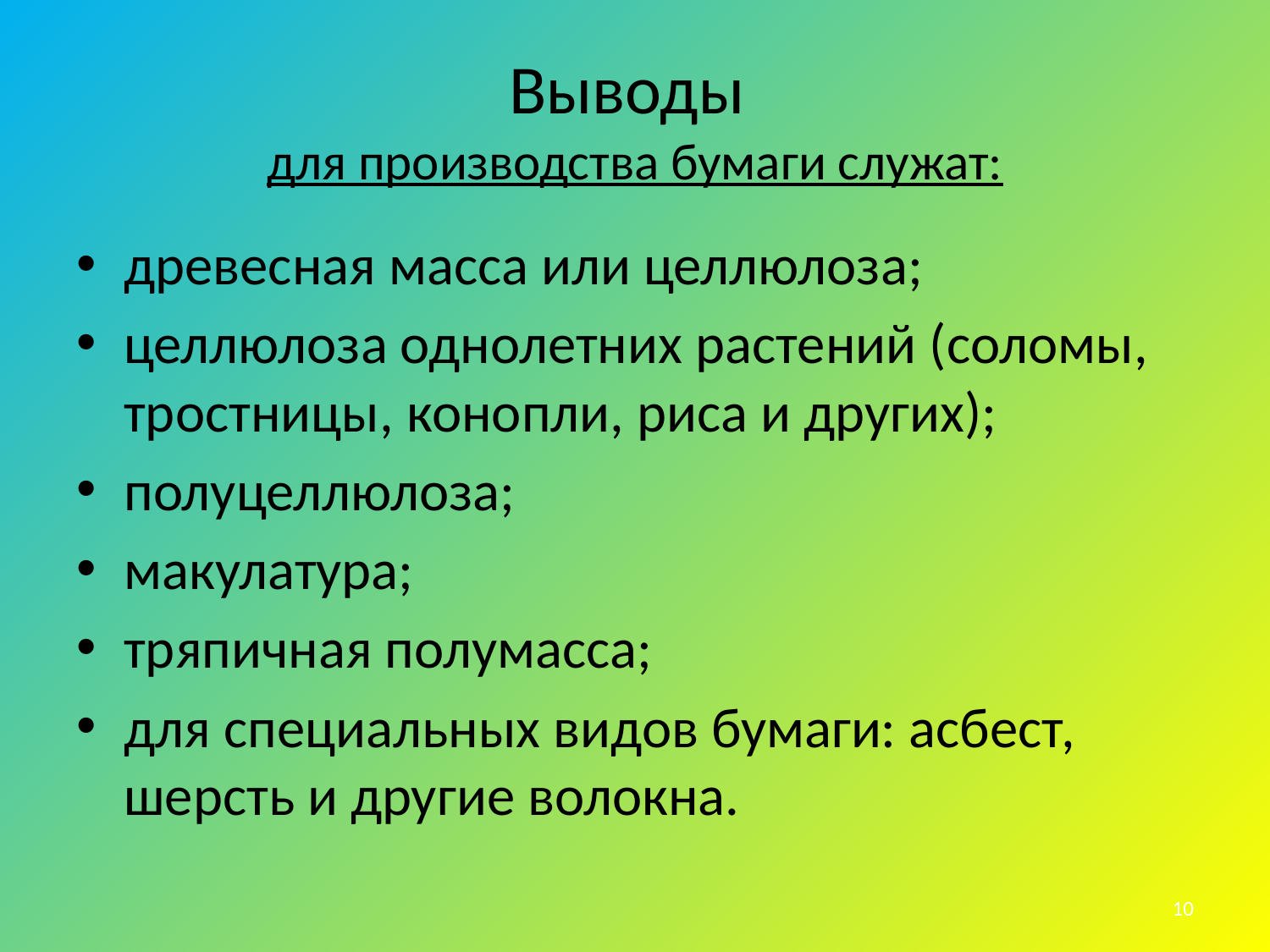

# Выводы для производства бумаги служат:
древесная масса или целлюлоза;
целлюлоза однолетних растений (соломы, тростницы, конопли, риса и других);
полуцеллюлоза;
макулатура;
тряпичная полумасса;
для специальных видов бумаги: асбест, шерсть и другие волокна.

10